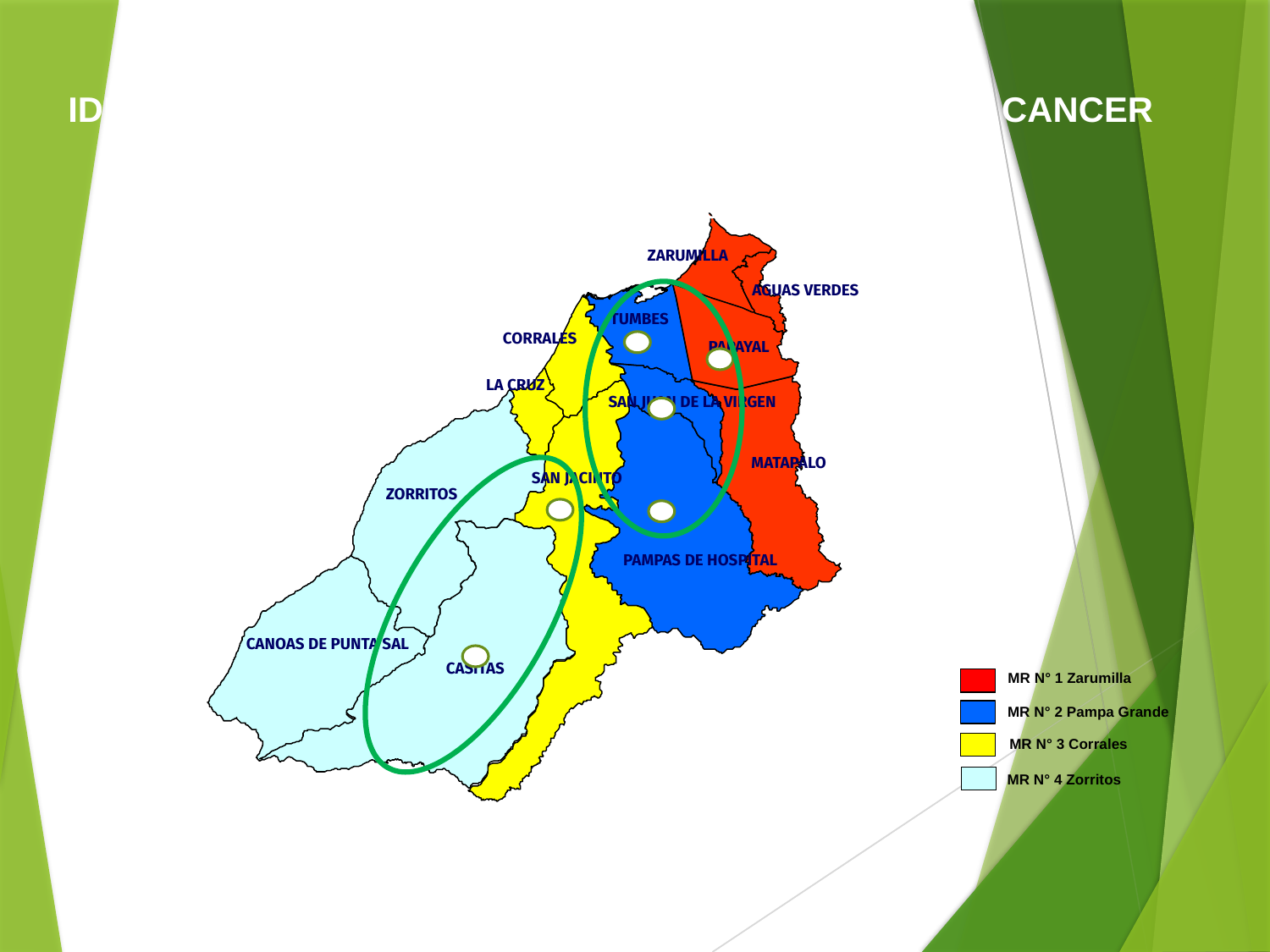

IDENTIFICACION DE DISTRITOS VULNERABLES PARA CANCER
Ámbito de las Micro Redes de Salud en la Región Tumbes

ZARUMILLA

AGUAS VERDES

TUMBES
CORRALES
PAPAYAL

LA CRUZ

SAN JUAN DE LA VIRGEN

MATAPALO
SAN JACINTO
ZORRITOS

PAMPAS DE HOSPITAL

CANOAS DE PUNTA SAL
CASITAS

MR N° 1 Zarumilla

MR N° 2 Pampa Grande

MR N° 3 Corrales

MR N° 4 Zorritos